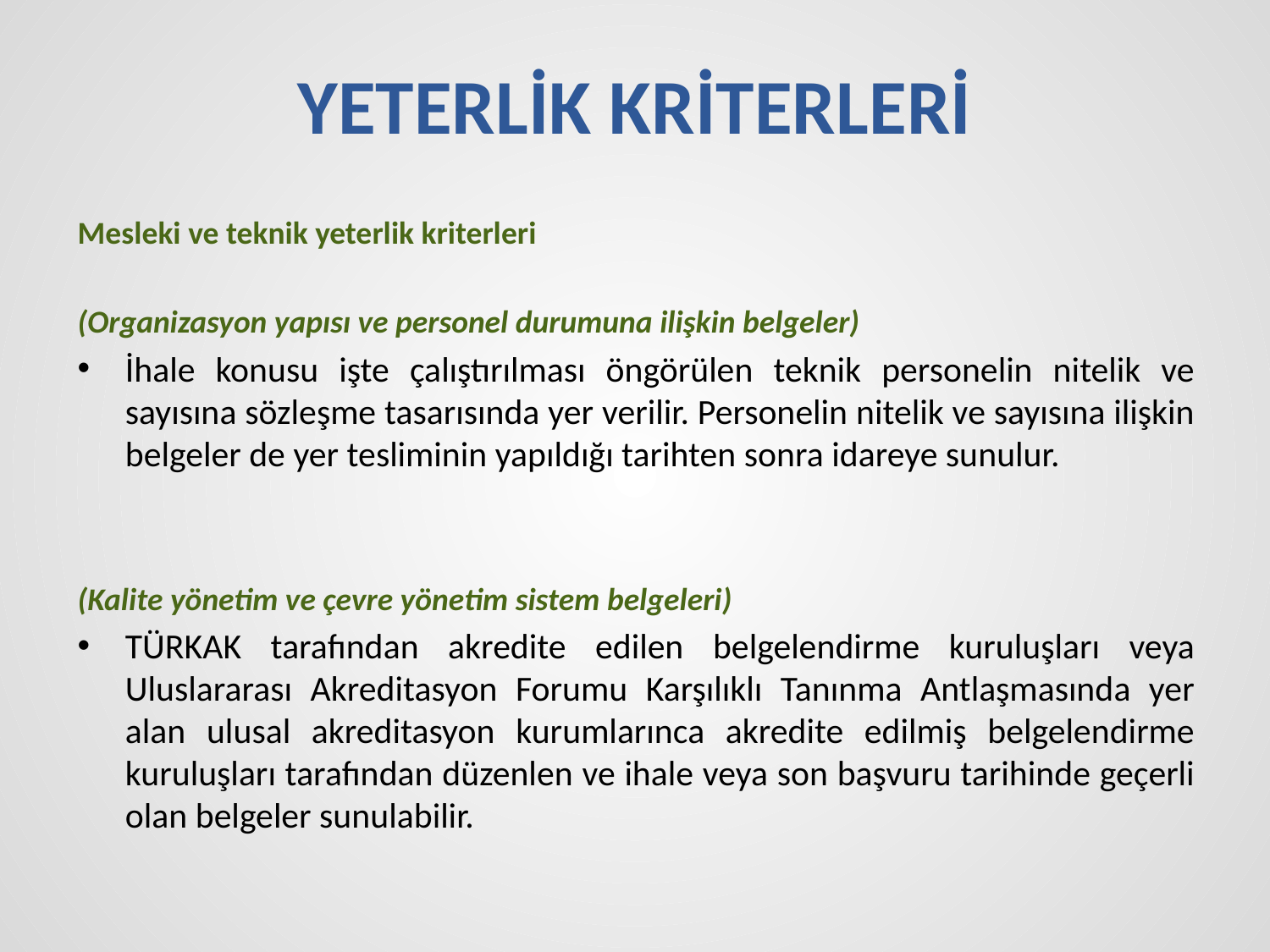

# YETERLİK KRİTERLERİ
Mesleki ve teknik yeterlik kriterleri

(Organizasyon yapısı ve personel durumuna ilişkin belgeler)
İhale konusu işte çalıştırılması öngörülen teknik personelin nitelik ve sayısına sözleşme tasarısında yer verilir. Personelin nitelik ve sayısına ilişkin belgeler de yer tesliminin yapıldığı tarihten sonra idareye sunulur.

(Kalite yönetim ve çevre yönetim sistem belgeleri)
TÜRKAK tarafından akredite edilen belgelendirme kuruluşları veya Uluslararası Akreditasyon Forumu Karşılıklı Tanınma Antlaşmasında yer alan ulusal akreditasyon kurumlarınca akredite edilmiş belgelendirme kuruluşları tarafından düzenlen ve ihale veya son başvuru tarihinde geçerli olan belgeler sunulabilir.